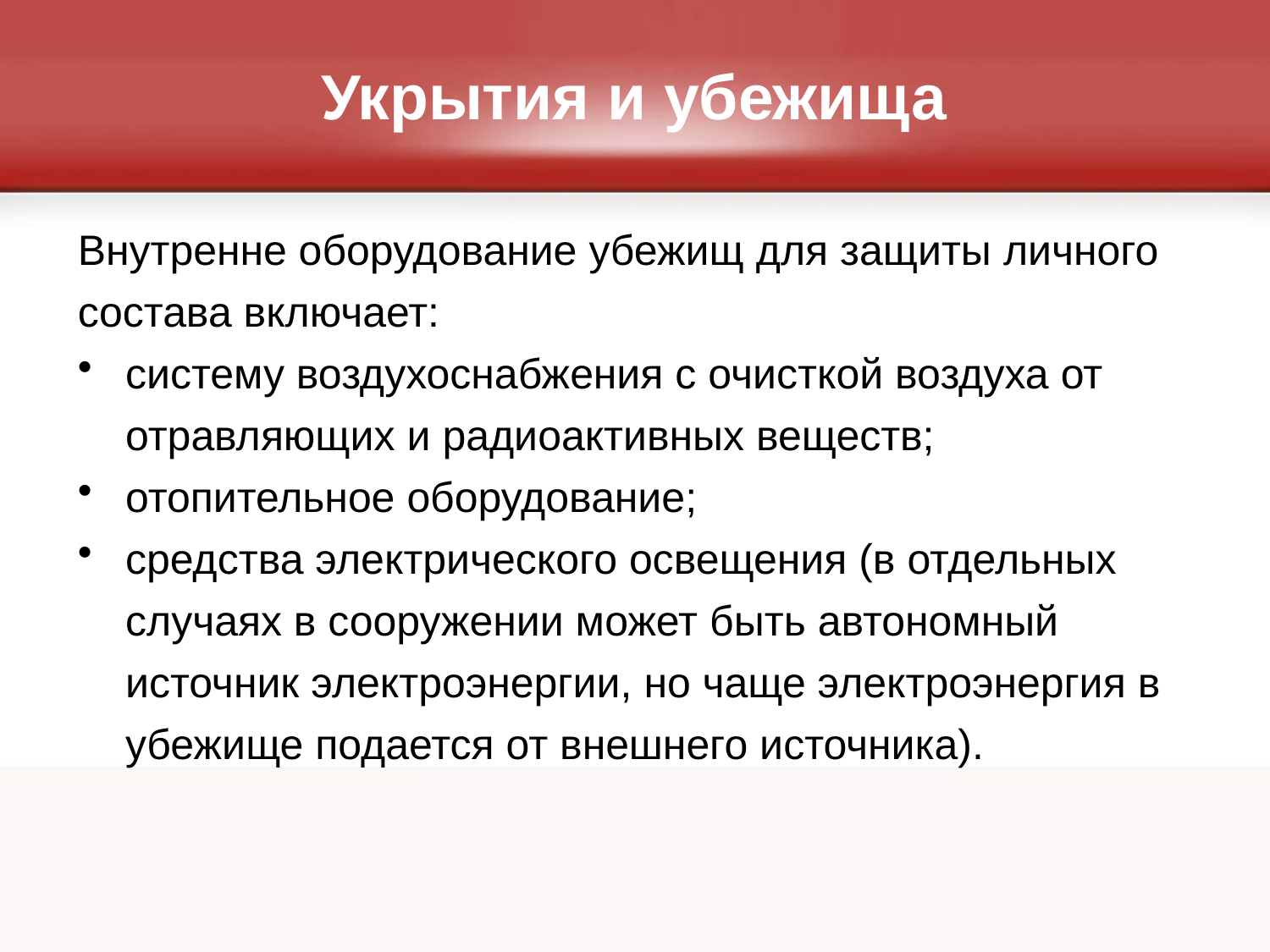

# Укрытия и убежища
Внутренне оборудование убежищ для защиты личного состава включает:
систему воздухоснабжения с очисткой воздуха от отравляющих и радиоактивных веществ;
отопительное оборудование;
средства электрического освещения (в отдельных случаях в сооружении может быть автономный источник электроэнергии, но чаще электроэнергия в убежище подается от внешнего источника).